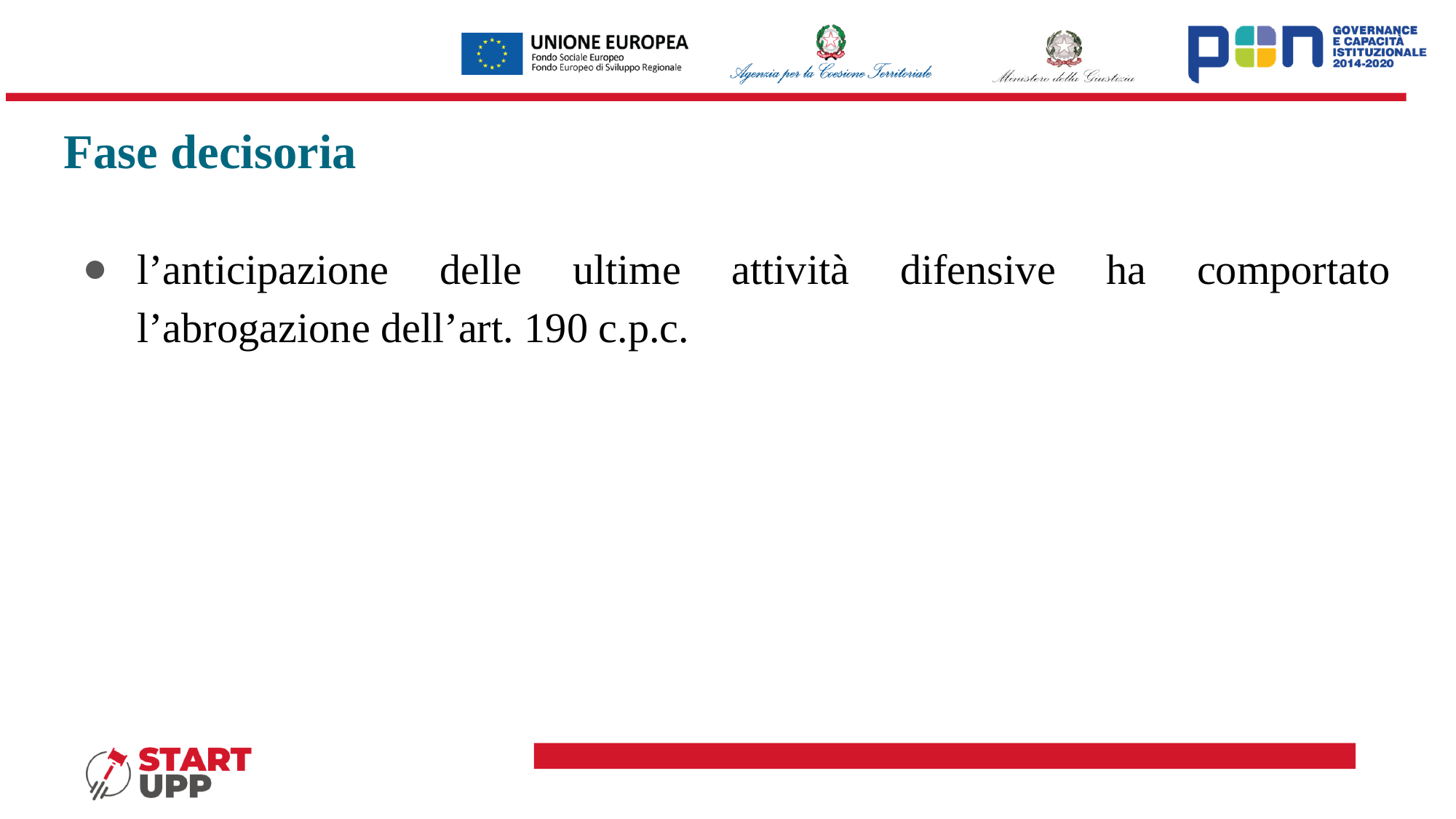

# Fase decisoria
l’anticipazione delle ultime attività difensive ha comportato l’abrogazione dell’art. 190 c.p.c.